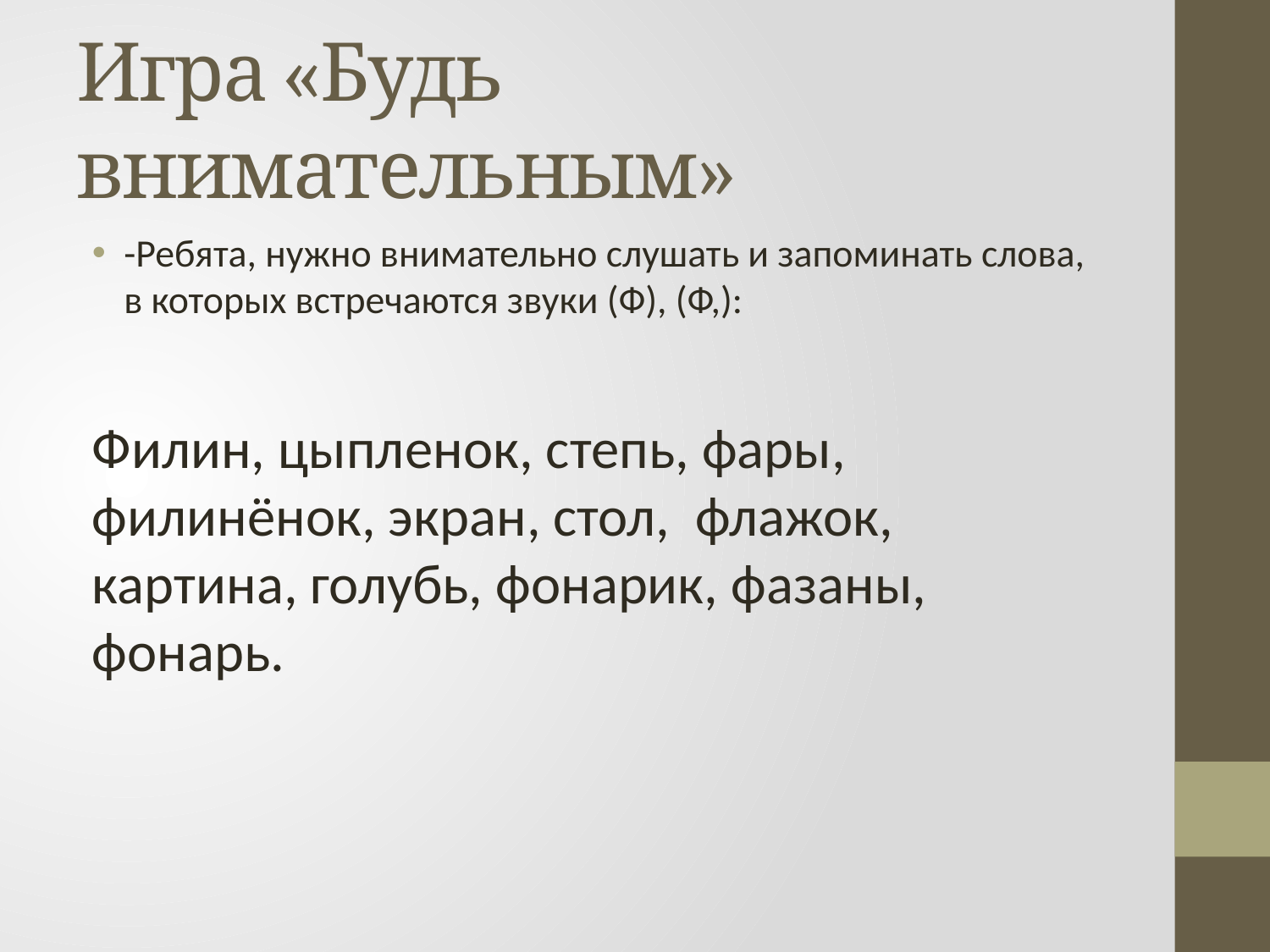

# Игра «Будь внимательным»
-Ребята, нужно внимательно слушать и запоминать слова, в которых встречаются звуки (Ф), (Ф,):

Филин, цыпленок, степь, фары, филинёнок, экран, стол,  флажок, картина, голубь, фонарик, фазаны, фонарь.